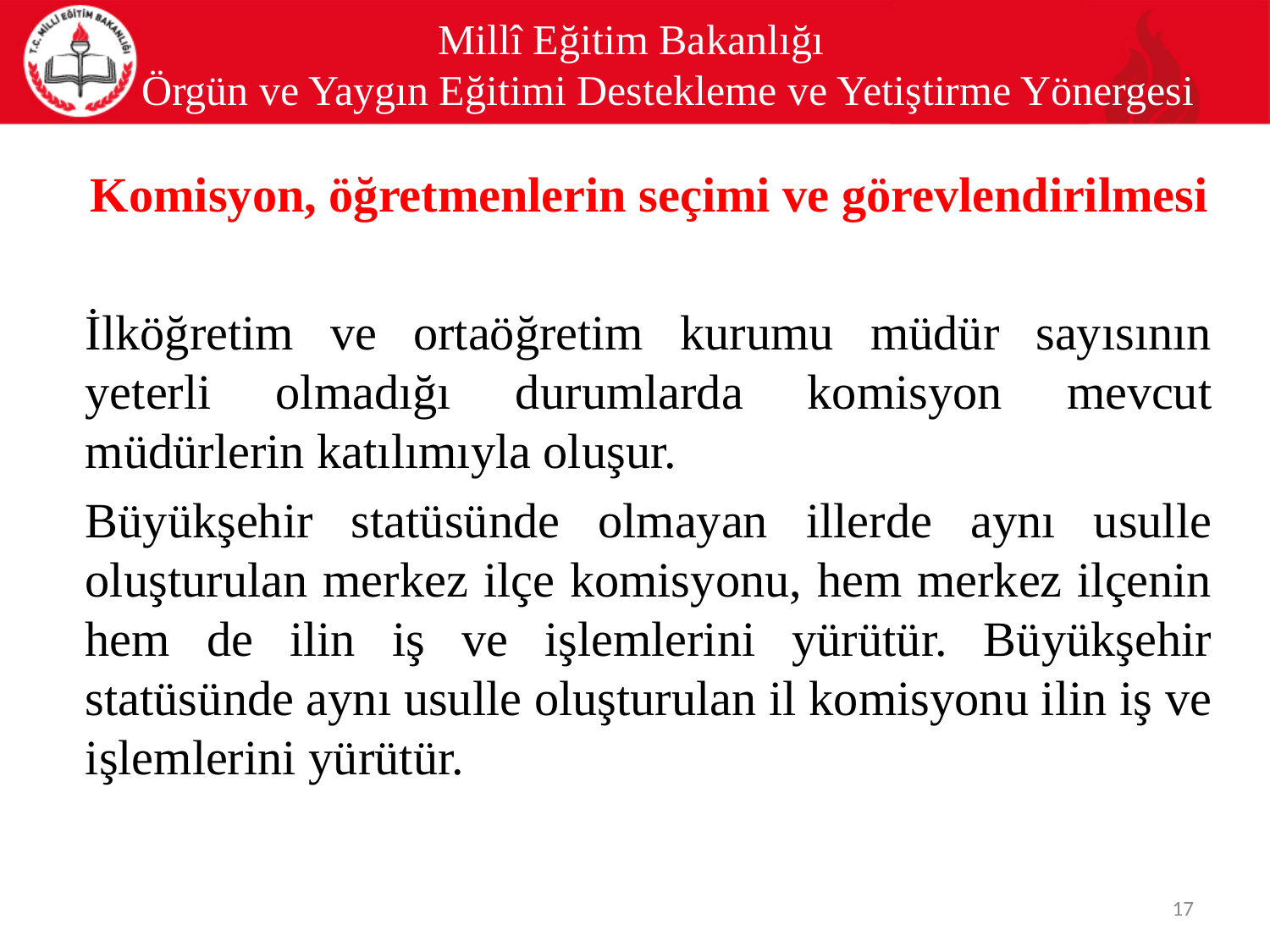

# Millî Eğitim Bakanlığı Örgün ve Yaygın Eğitimi Destekleme ve Yetiştirme Yönergesi
     Komisyon, öğretmenlerin seçimi ve görevlendirilmesi

	İlköğretim ve ortaöğretim kurumu müdür sayısının yeterli olmadığı durumlarda komisyon mevcut müdürlerin katılımıyla oluşur.
	Büyükşehir statüsünde olmayan illerde aynı usulle oluşturulan merkez ilçe komisyonu, hem merkez ilçenin hem de ilin iş ve işlemlerini yürütür. Büyükşehir statüsünde aynı usulle oluşturulan il komisyonu ilin iş ve işlemlerini yürütür.

17